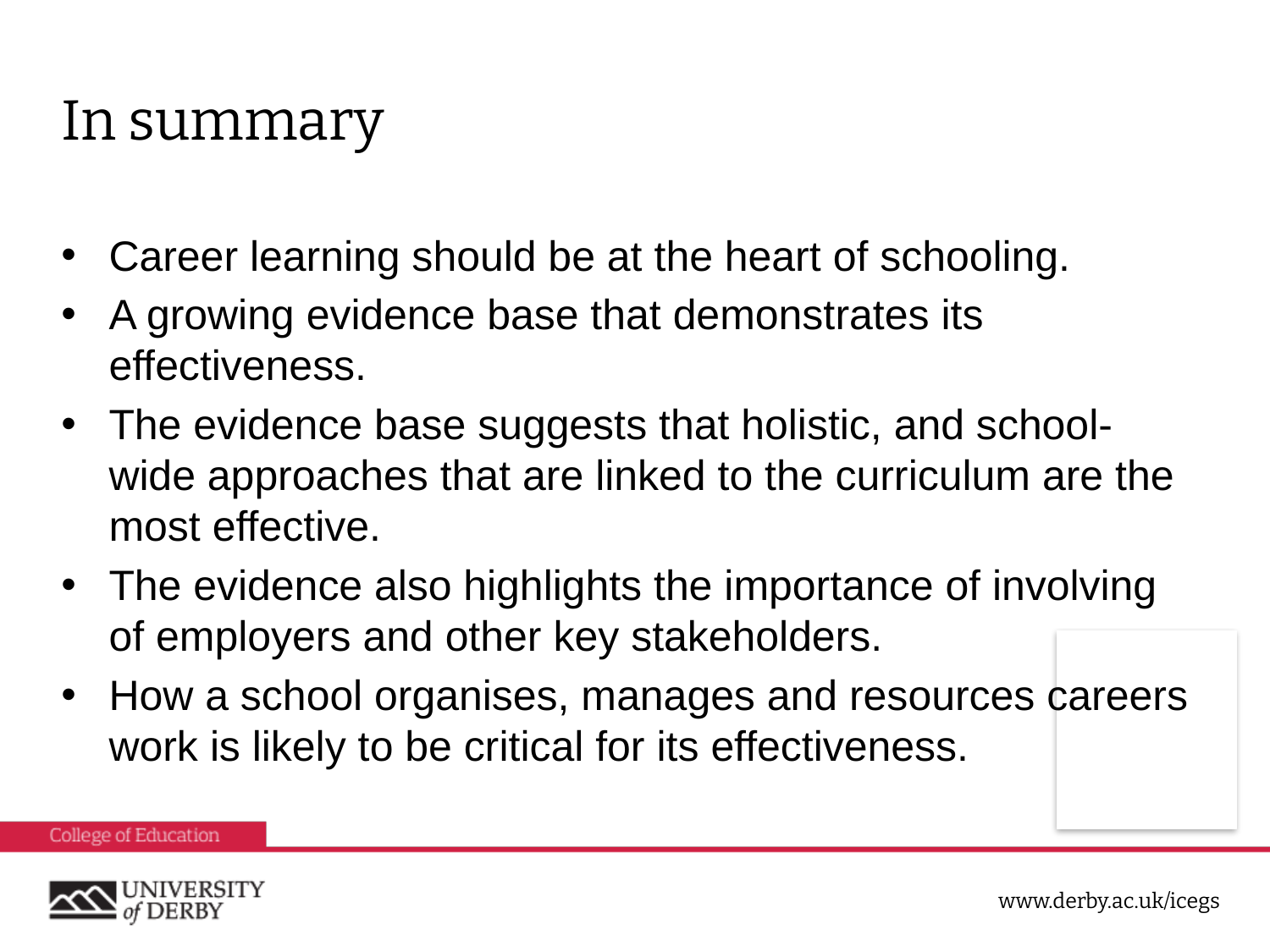

# In summary
Career learning should be at the heart of schooling.
A growing evidence base that demonstrates its effectiveness.
The evidence base suggests that holistic, and school-wide approaches that are linked to the curriculum are the most effective.
The evidence also highlights the importance of involving of employers and other key stakeholders.
How a school organises, manages and resources careers work is likely to be critical for its effectiveness.